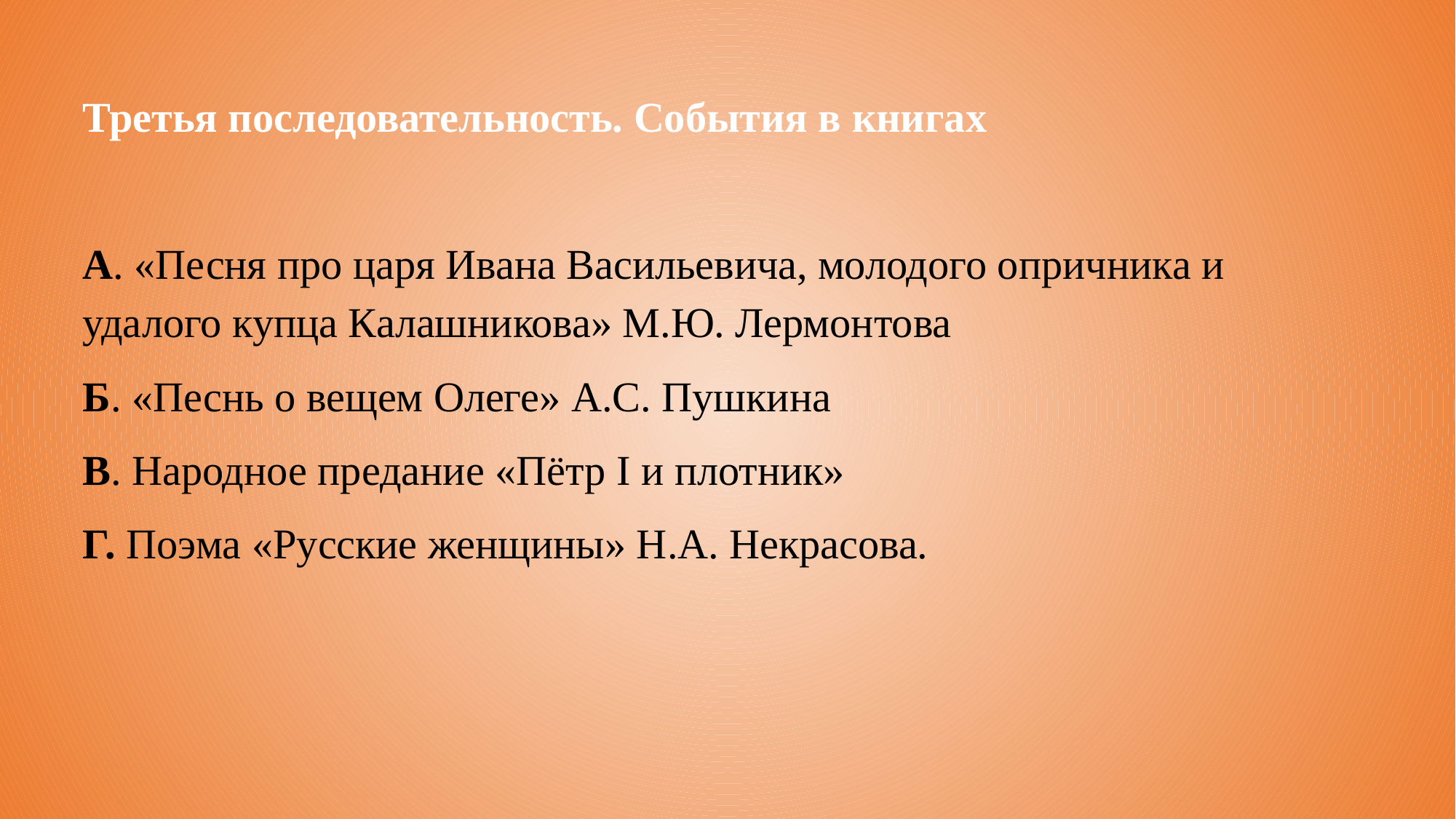

Третья последовательность. События в книгах

А. «Песня про царя Ивана Васильевича, молодого опричника и удалого купца Калашникова» М.Ю. Лермонтова
Б. «Песнь о вещем Олеге» А.С. Пушкина
В. Народное предание «Пётр I и плотник»
Г. Поэма «Русские женщины» Н.А. Некрасова.